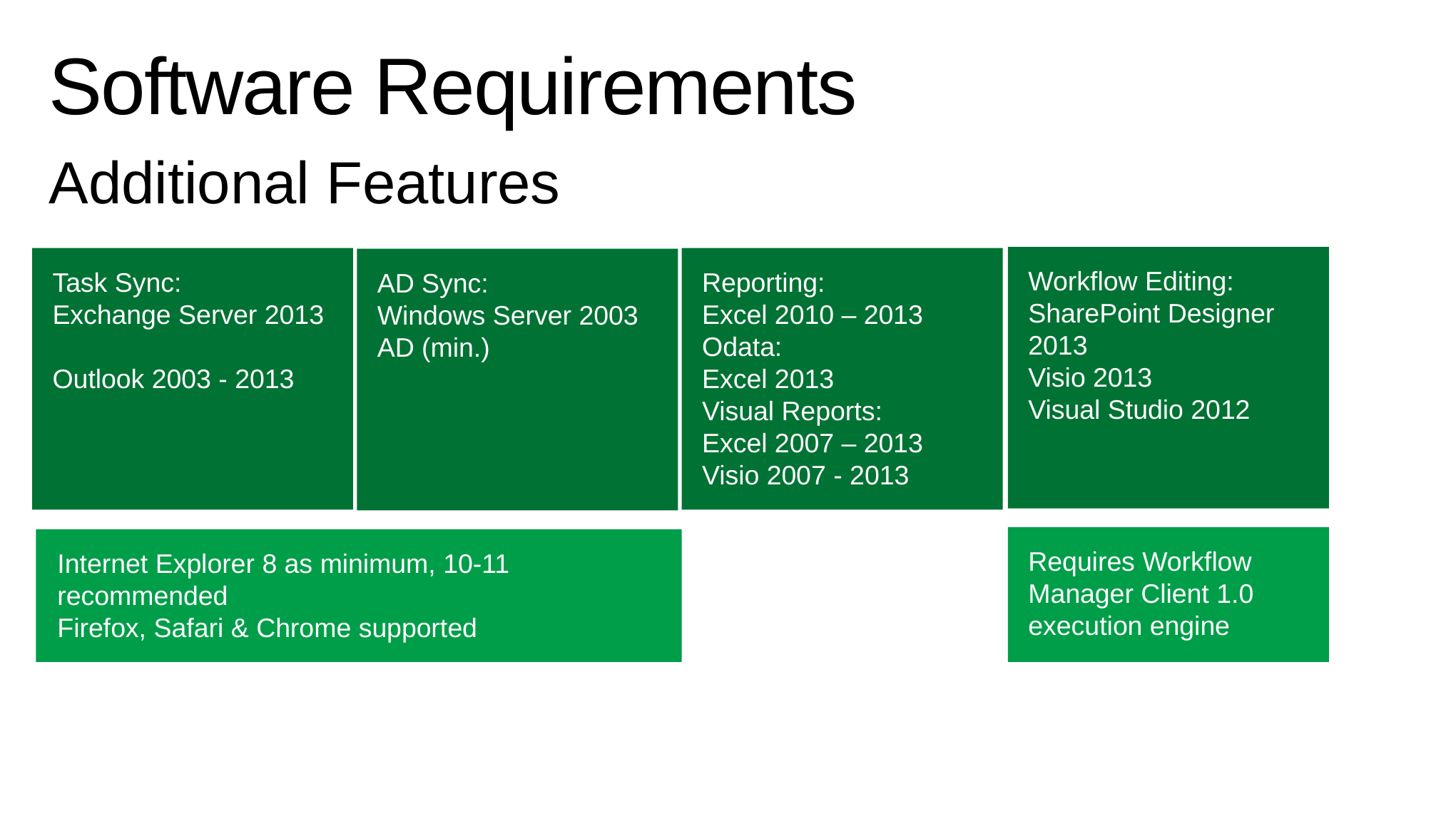

# Software Requirements
Additional Features
Workflow Editing:
SharePoint Designer 2013
Visio 2013
Visual Studio 2012
Reporting:
Excel 2010 – 2013
Odata:
Excel 2013
Visual Reports:
Excel 2007 – 2013
Visio 2007 - 2013
Task Sync:
Exchange Server 2013

Outlook 2003 - 2013
AD Sync:
Windows Server 2003 AD (min.)
Requires Workflow Manager Client 1.0 execution engine
Internet Explorer 8 as minimum, 10-11 recommended
Firefox, Safari & Chrome supported